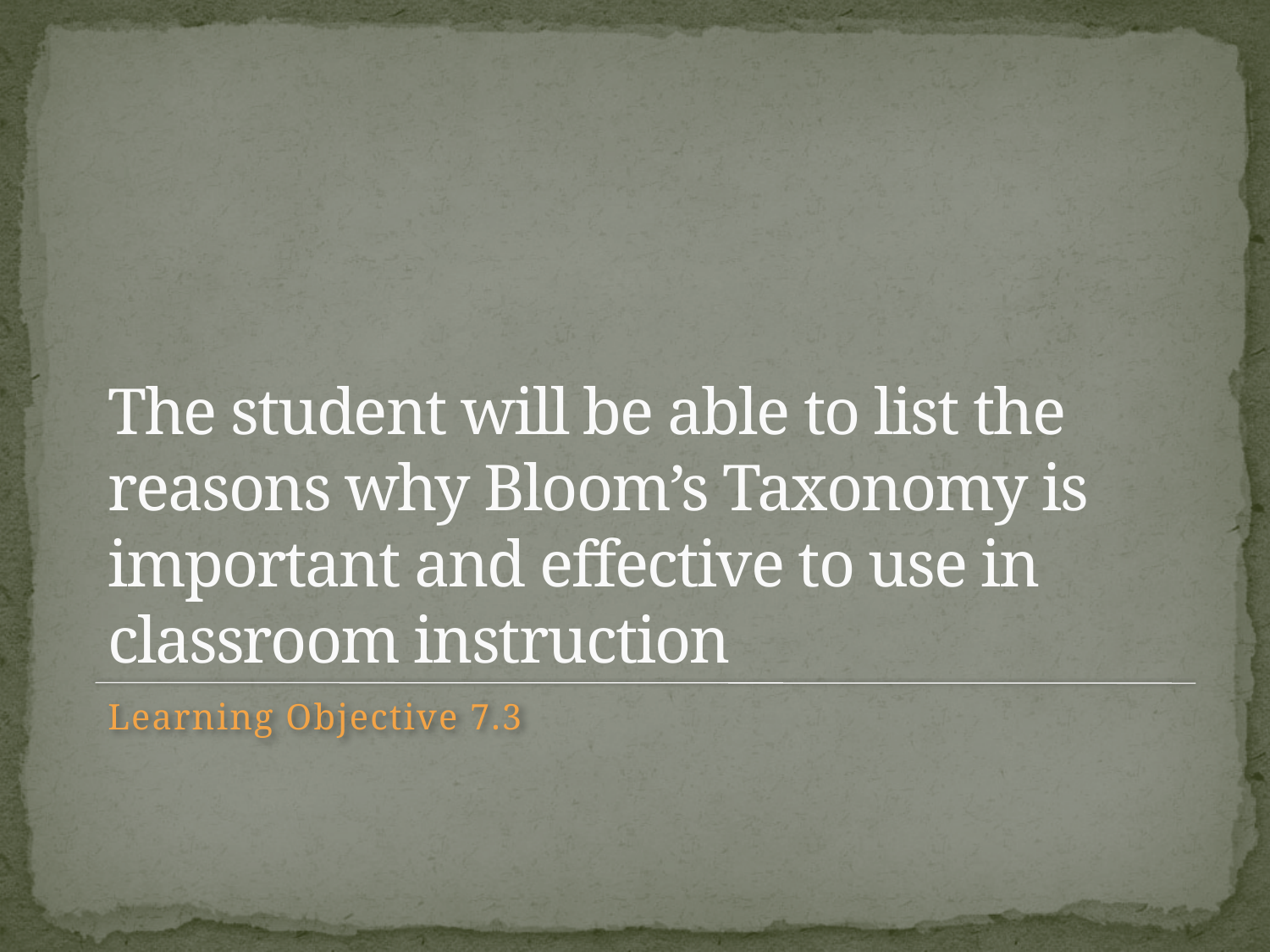

# The student will be able to list the reasons why Bloom’s Taxonomy is important and effective to use in classroom instruction
Learning Objective 7.3